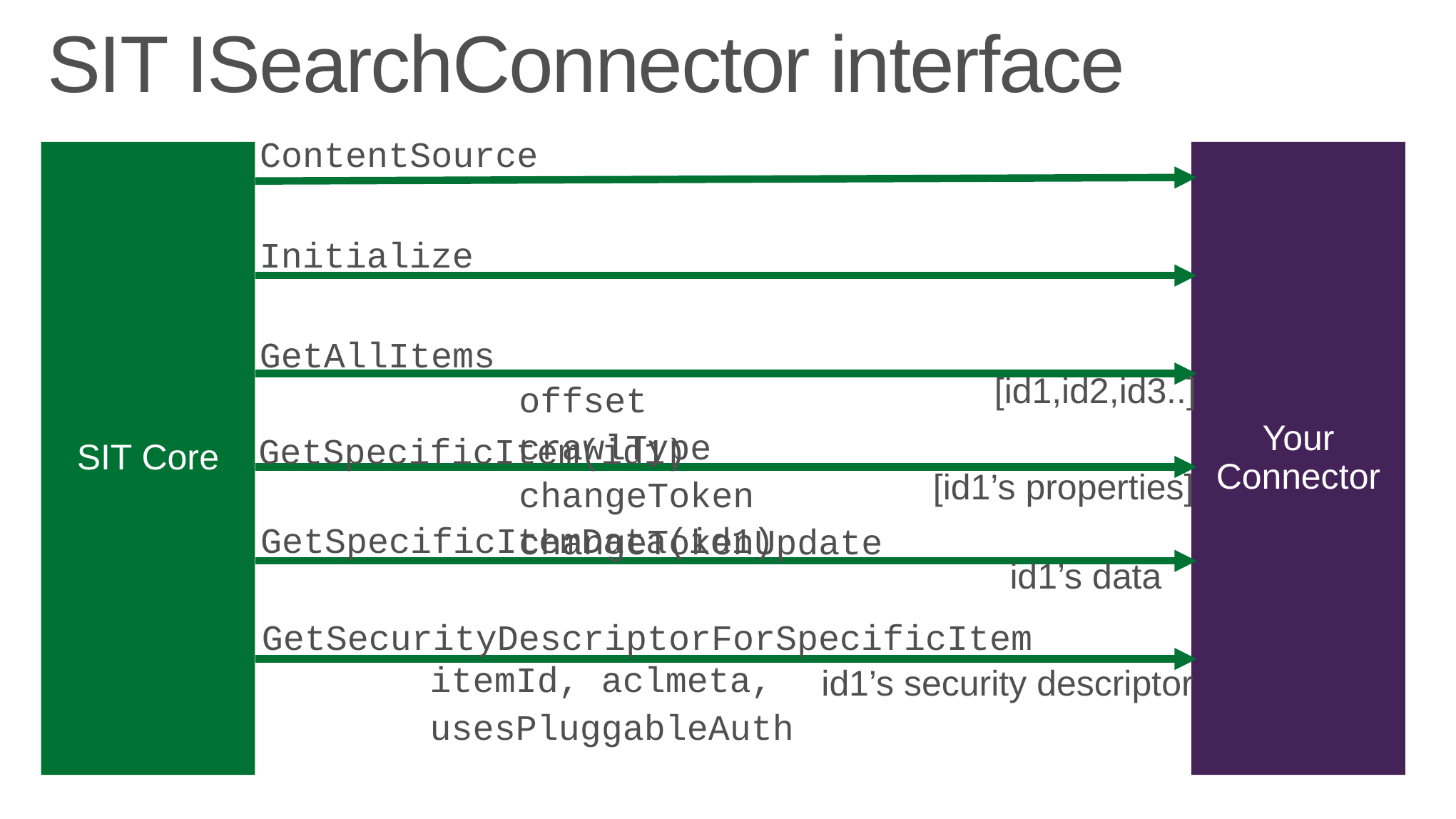

# SIT ISearchConnector interface
ContentSource
SIT Core
Your
Connector
Initialize
GetAllItems
[id1,id2,id3..]
offset
crawlType
changeToken
changeTokenUpdate
GetSpecificItem(id1)
[id1’s properties]
GetSpecificItemData(id1)
id1’s data
GetSecurityDescriptorForSpecificItem
itemId, aclmeta,
usesPluggableAuth
id1’s security descriptor